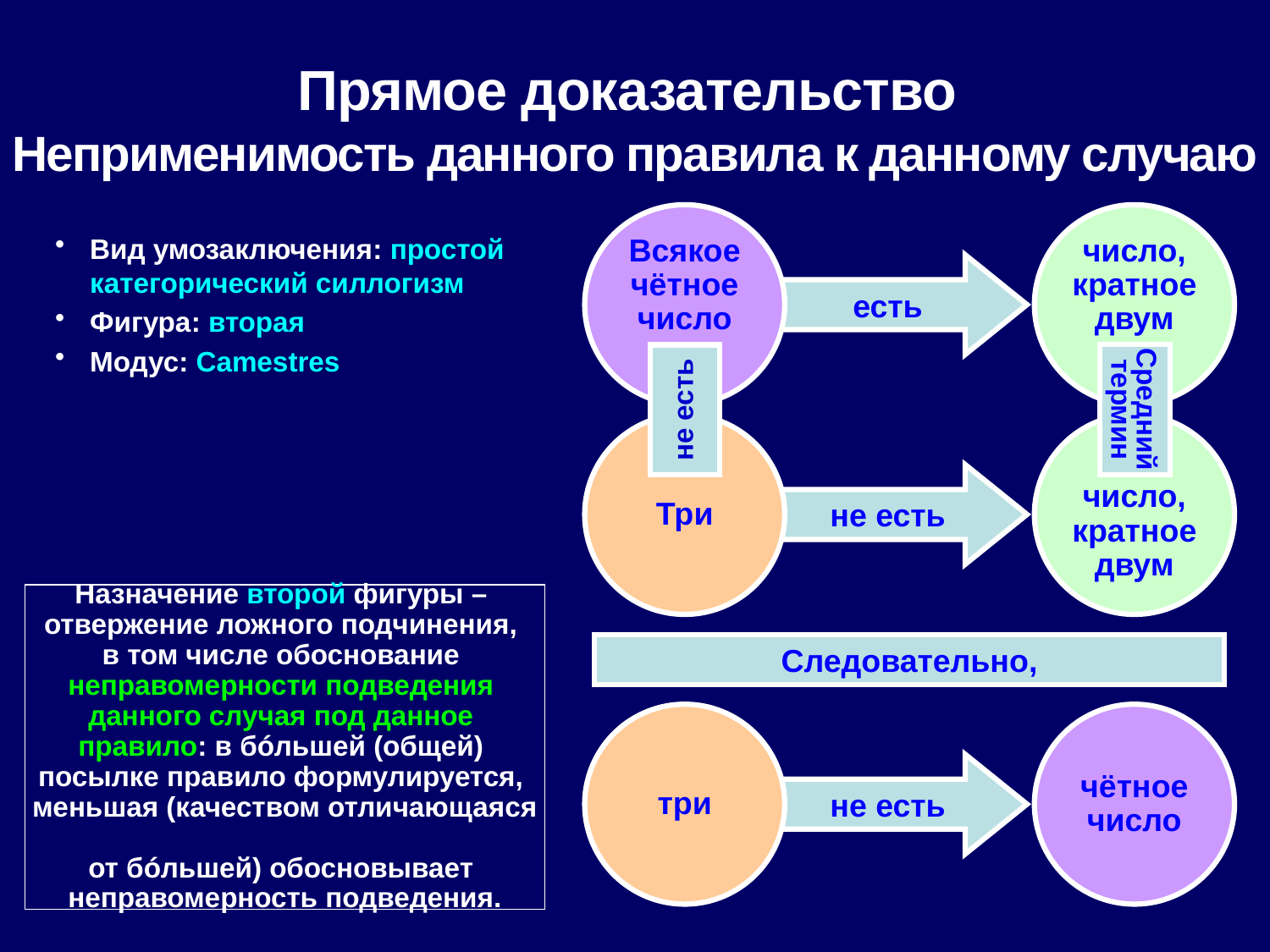

# Прямое доказательство Неприменимость данного правила к данному случаю
Всякое
чётное
число
число,
кратное
двум
Вид умозаключения: простой категорический силлогизм
Фигура: вторая
Модус: Camestres
есть
не есть
Средний
термин
Три
число,
кратное
двум
не есть
Назначение второй фигуры –
отвержение ложного подчинения,
в том числе обоснование
неправомерности подведения
данного случая под данное
правило: в бóльшей (общей)
посылке правило формулируется,
меньшая (качеством отличающаяся
от бóльшей) обосновывает
неправомерность подведения.
Следовательно,
три
чётное
число
не есть